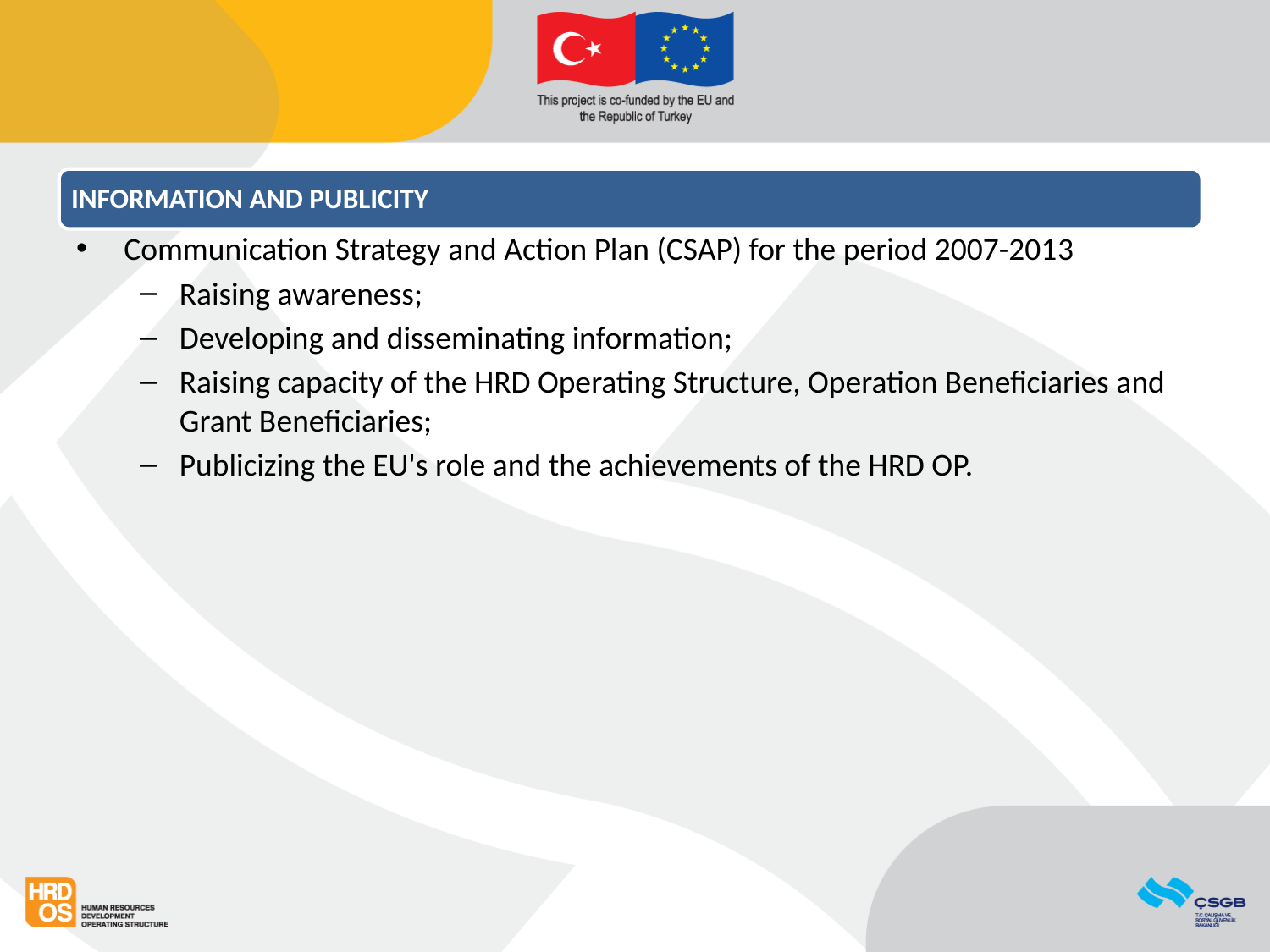

INFORMATION AND PUBLICITY
Communication Strategy and Action Plan (CSAP) for the period 2007-2013
Raising awareness;
Developing and disseminating information;
Raising capacity of the HRD Operating Structure, Operation Beneficiaries and Grant Beneficiaries;
Publicizing the EU's role and the achievements of the HRD OP.